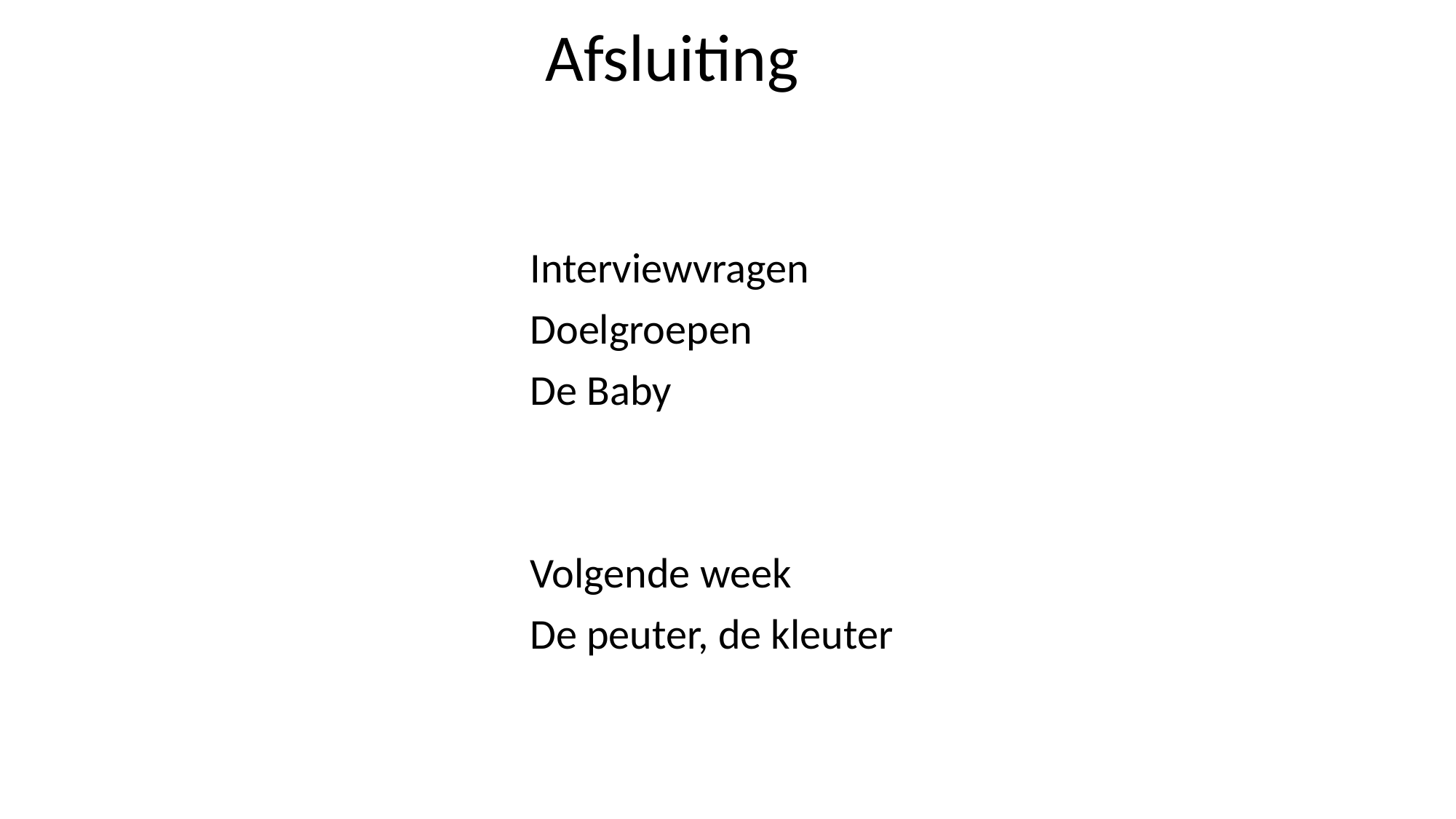

# Afsluiting
Interviewvragen
Doelgroepen
De Baby

Volgende week
De peuter, de kleuter